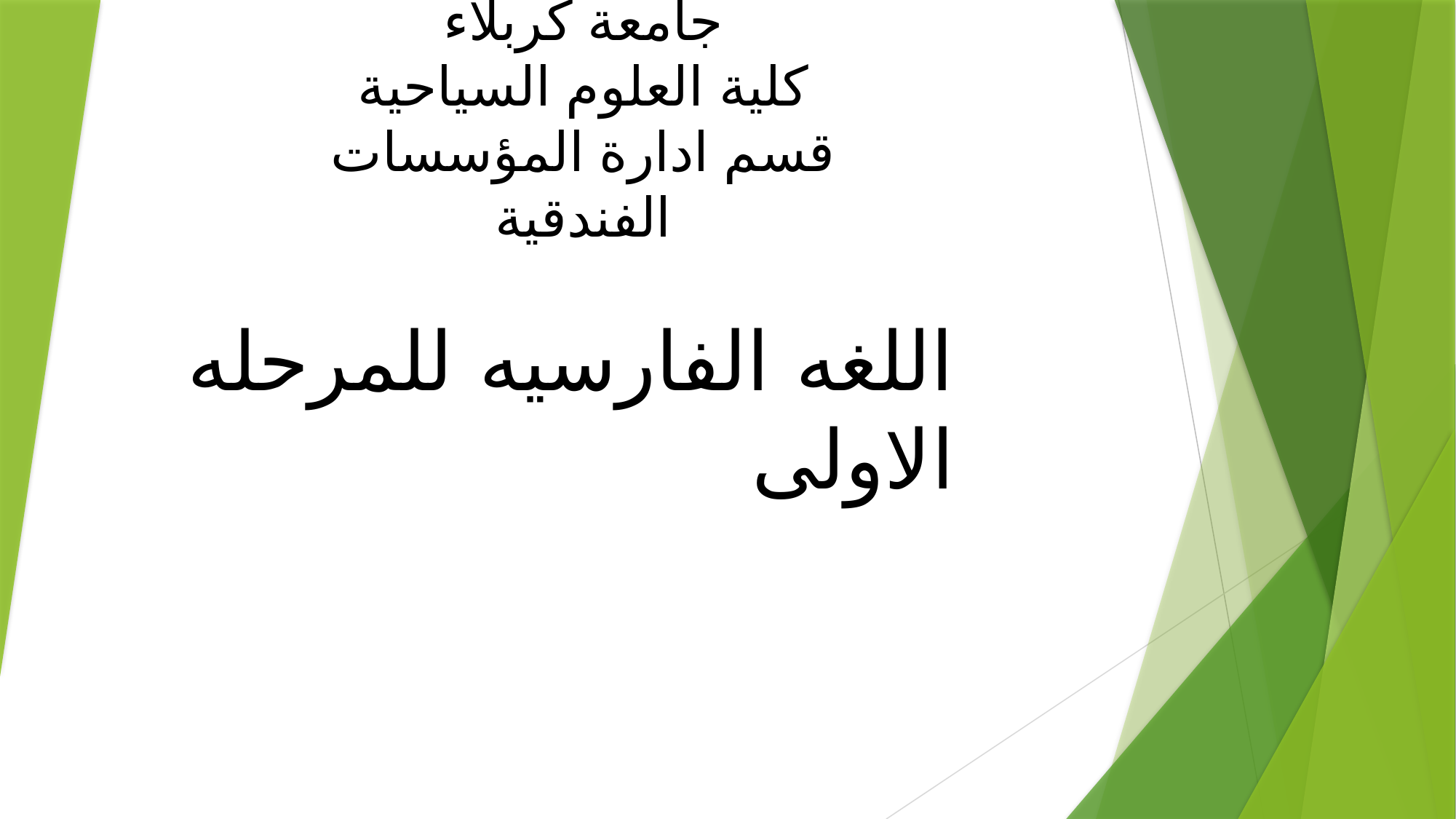

جامعة كربلاء
كلية العلوم السياحية
قسم ادارة المؤسسات الفندقية
# اللغه الفارسيه للمرحله الاولى